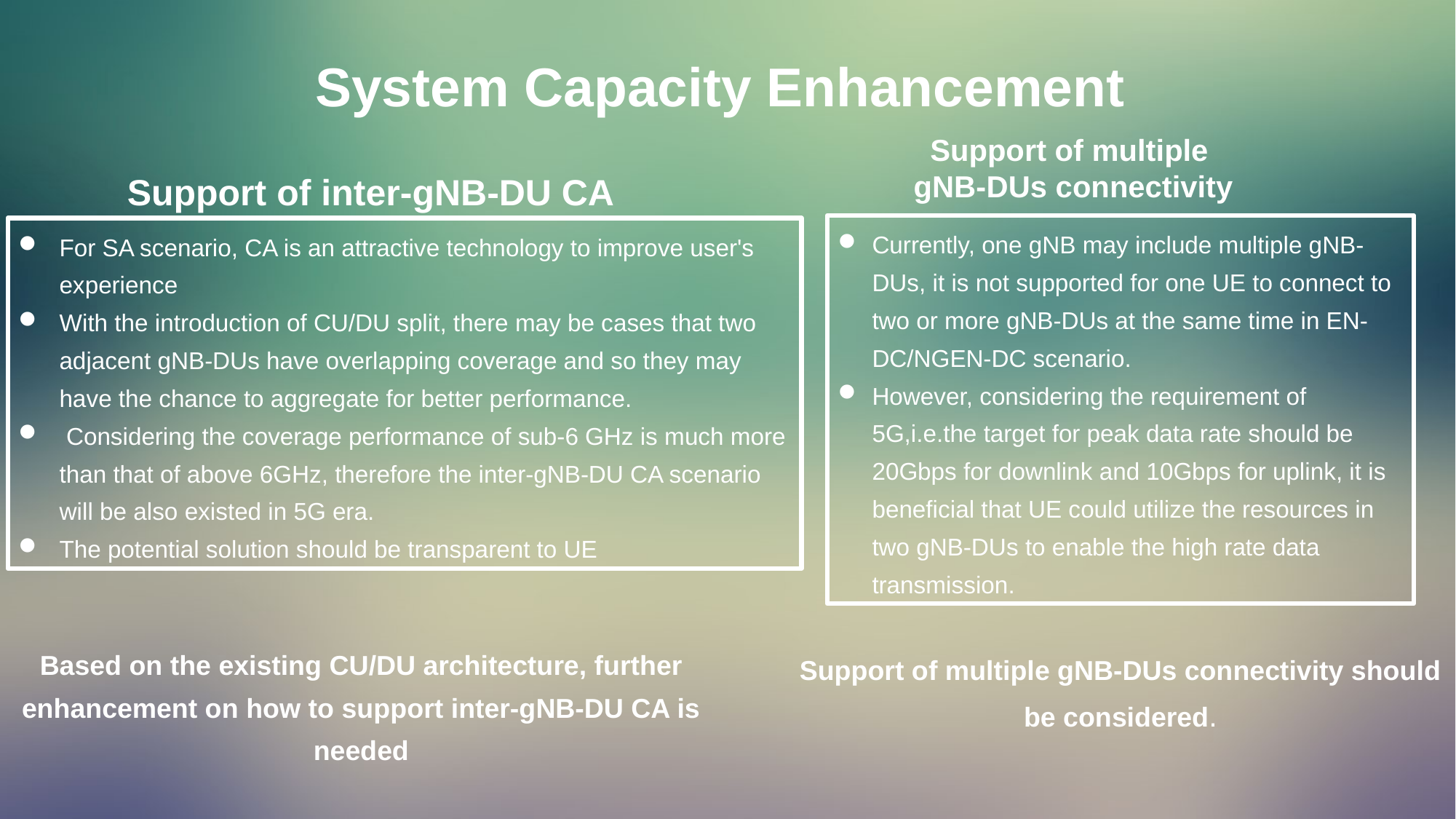

# System Capacity Enhancement
Support of multiple
gNB-DUs connectivity
Support of inter-gNB-DU CA
Currently, one gNB may include multiple gNB-DUs, it is not supported for one UE to connect to two or more gNB-DUs at the same time in EN-DC/NGEN-DC scenario.
However, considering the requirement of 5G,i.e.the target for peak data rate should be 20Gbps for downlink and 10Gbps for uplink, it is beneficial that UE could utilize the resources in two gNB-DUs to enable the high rate data transmission.
For SA scenario, CA is an attractive technology to improve user's experience
With the introduction of CU/DU split, there may be cases that two adjacent gNB-DUs have overlapping coverage and so they may have the chance to aggregate for better performance.
 Considering the coverage performance of sub-6 GHz is much more than that of above 6GHz, therefore the inter-gNB-DU CA scenario will be also existed in 5G era.
The potential solution should be transparent to UE

Based on the existing CU/DU architecture, further enhancement on how to support inter-gNB-DU CA is needed
Support of multiple gNB-DUs connectivity should be considered.